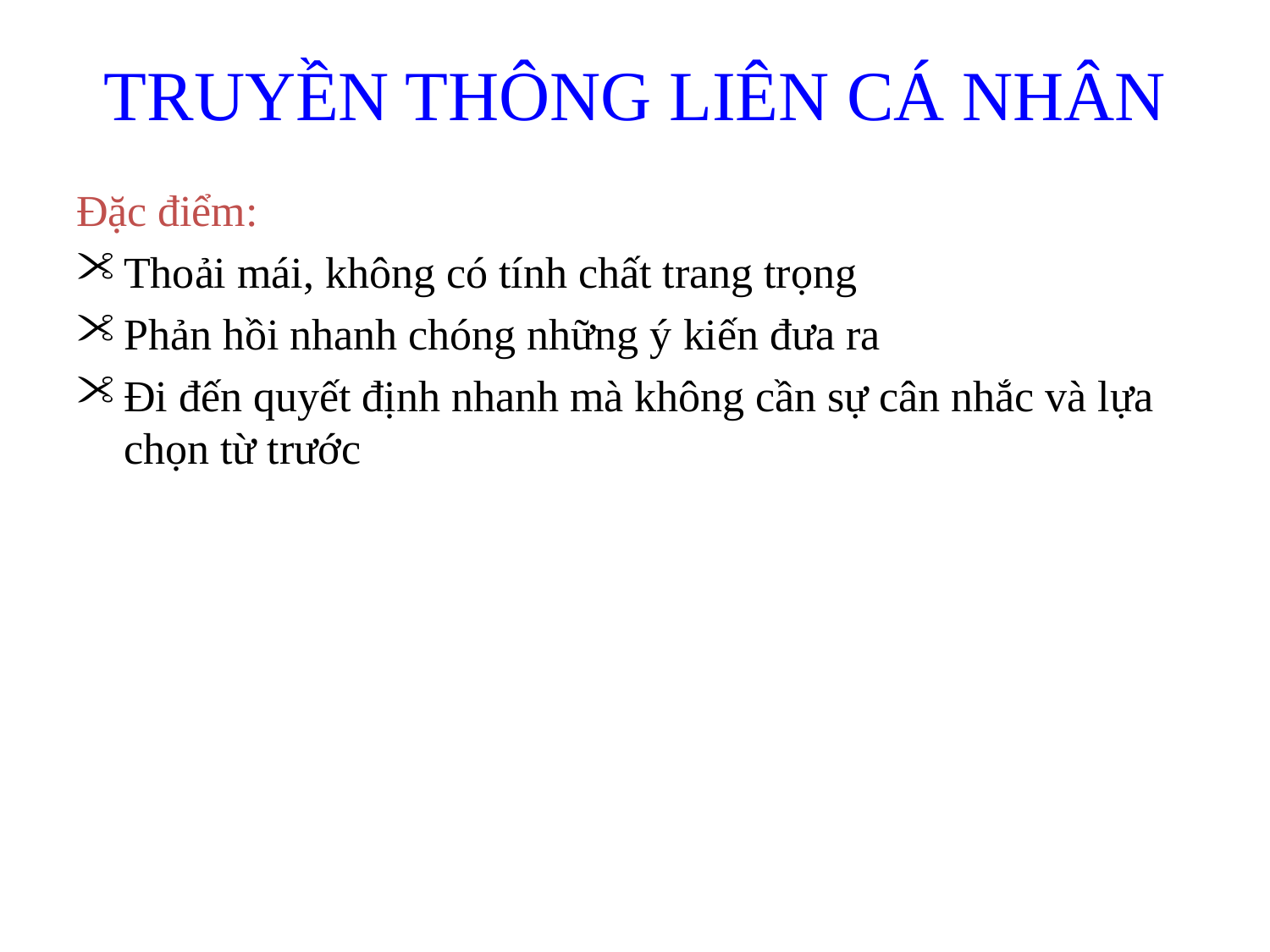

# TRUYỀN THÔNG LIÊN CÁ NHÂN
Đặc điểm:
Thoải mái, không có tính chất trang trọng
Phản hồi nhanh chóng những ý kiến đưa ra
Đi đến quyết định nhanh mà không cần sự cân nhắc và lựa chọn từ trước